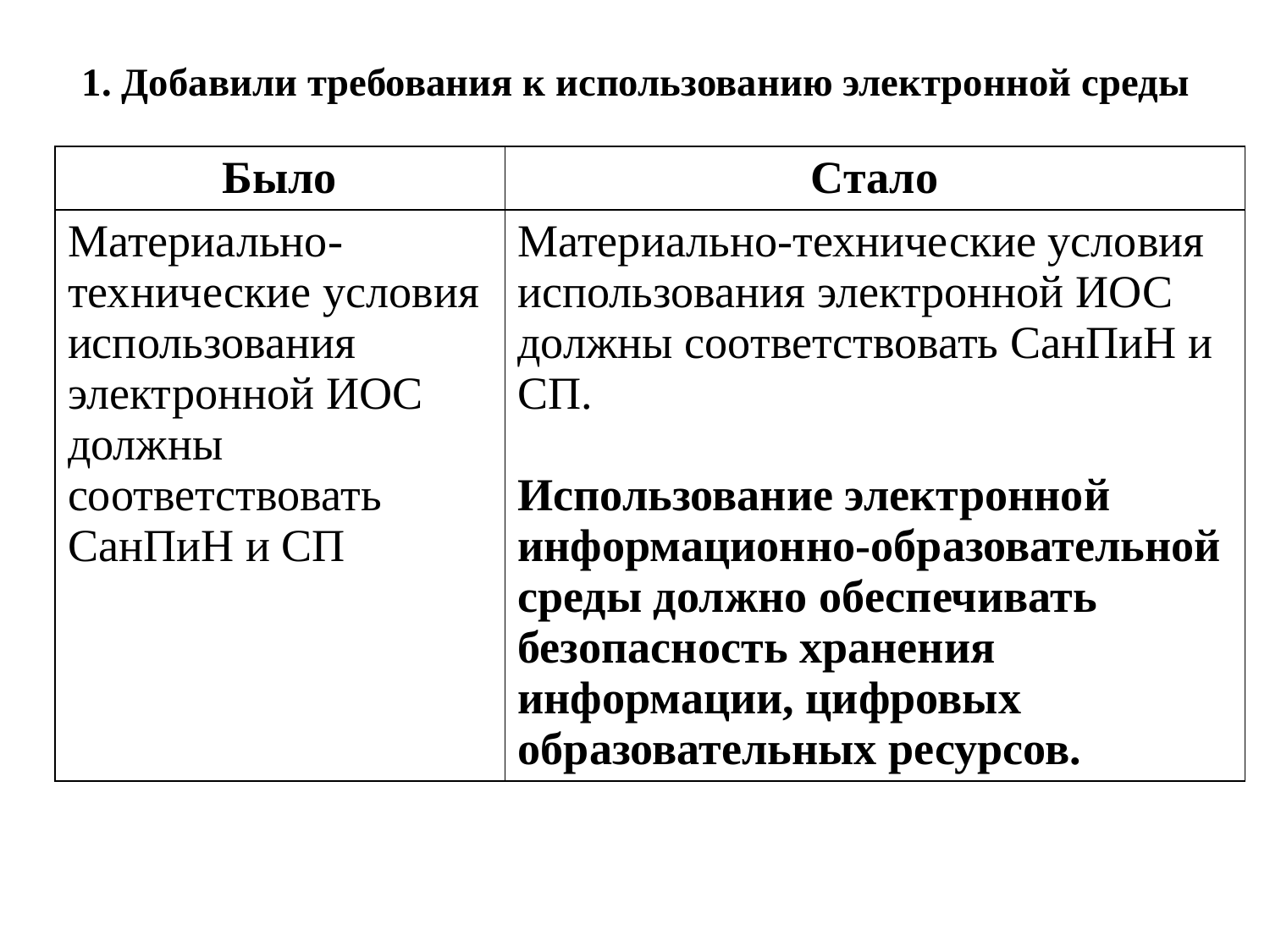

# 1. Добавили требования к использованию электронной среды
| Было | Стало |
| --- | --- |
| Материально-технические условия использования электронной ИОС должны соответствовать СанПиН и СП | Материально-технические условия использования электронной ИОС должны соответствовать СанПиН и СП. Использование электронной информационно-образовательной среды должно обеспечивать безопасность хранения информации, цифровых образовательных ресурсов. |